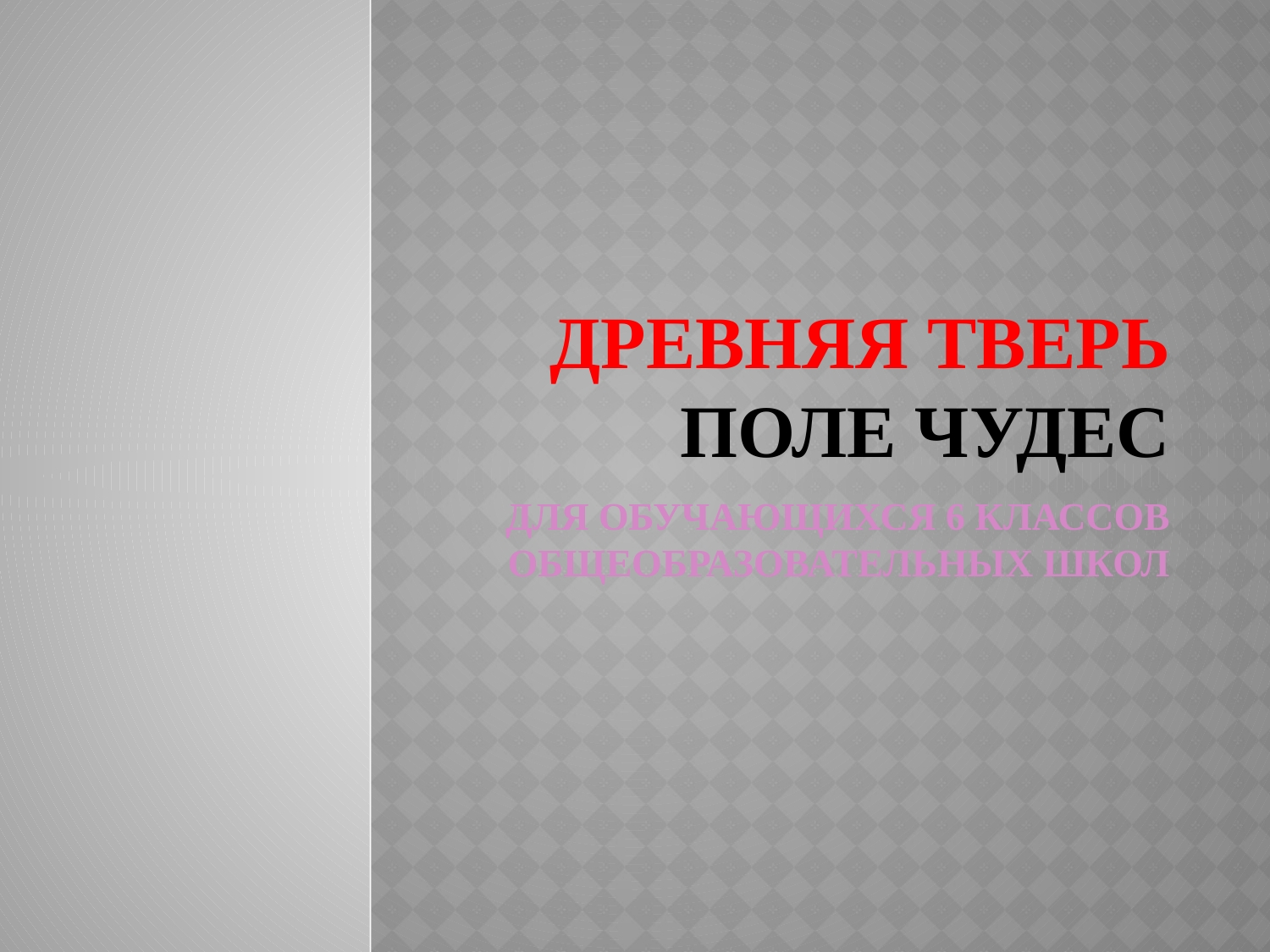

# ДРЕВНЯЯ ТВЕРЬ ПОЛЕ ЧУДЕС
ДЛЯ ОБУЧАЮЩИХСЯ 6 КЛАССОВ ОБЩЕОБРАЗОВАТЕЛЬНЫХ ШКОЛ